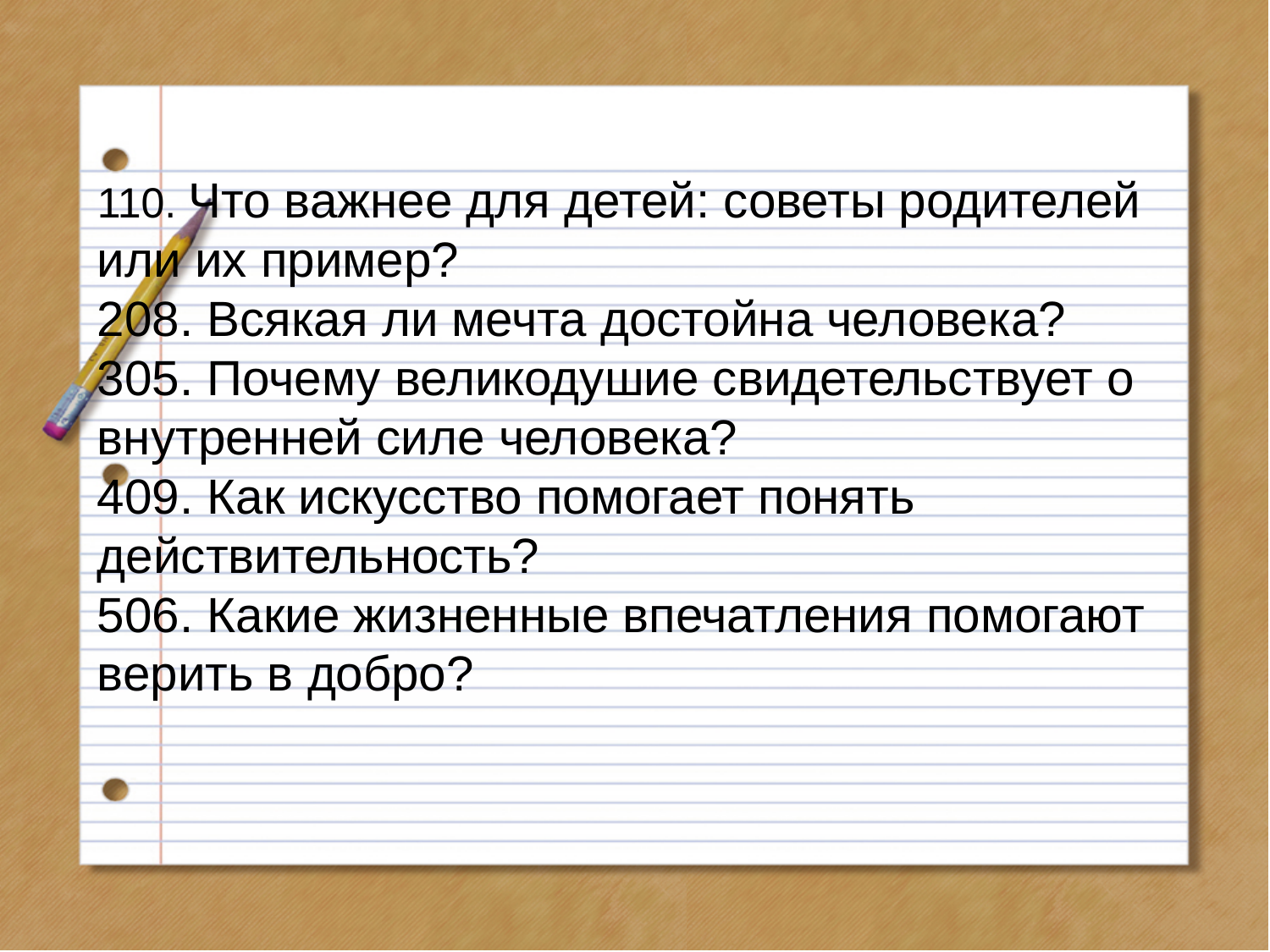

110. Что важнее для детей: советы родителей или их пример?
208. Всякая ли мечта достойна человека?
305. Почему великодушие свидетельствует о внутренней силе человека?
409. Как искусство помогает понять действительность?
506. Какие жизненные впечатления помогают верить в добро?